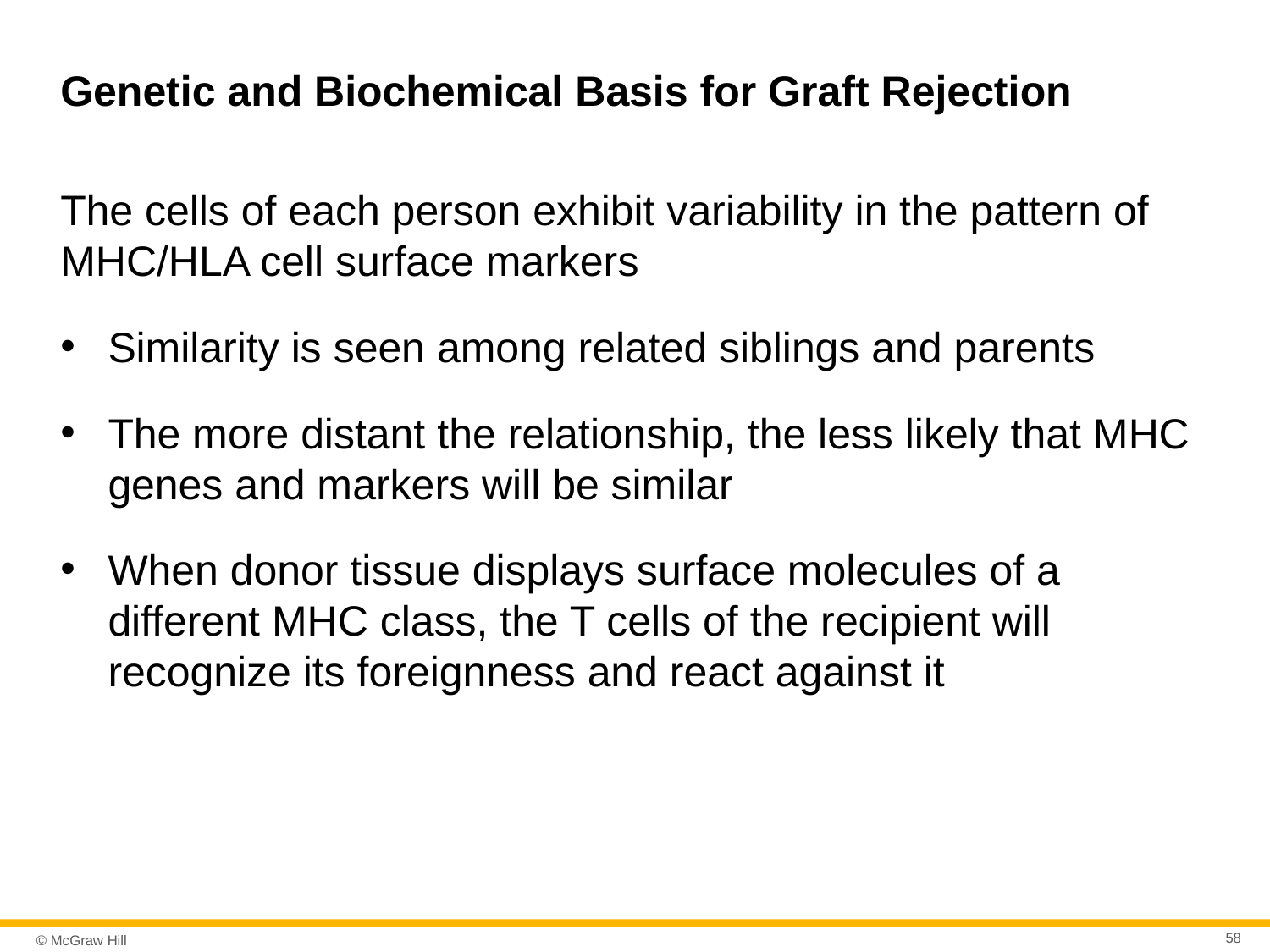

# Genetic and Biochemical Basis for Graft Rejection
The cells of each person exhibit variability in the pattern of MHC/HLA cell surface markers
Similarity is seen among related siblings and parents
The more distant the relationship, the less likely that MHC genes and markers will be similar
When donor tissue displays surface molecules of a different MHC class, the T cells of the recipient will recognize its foreignness and react against it